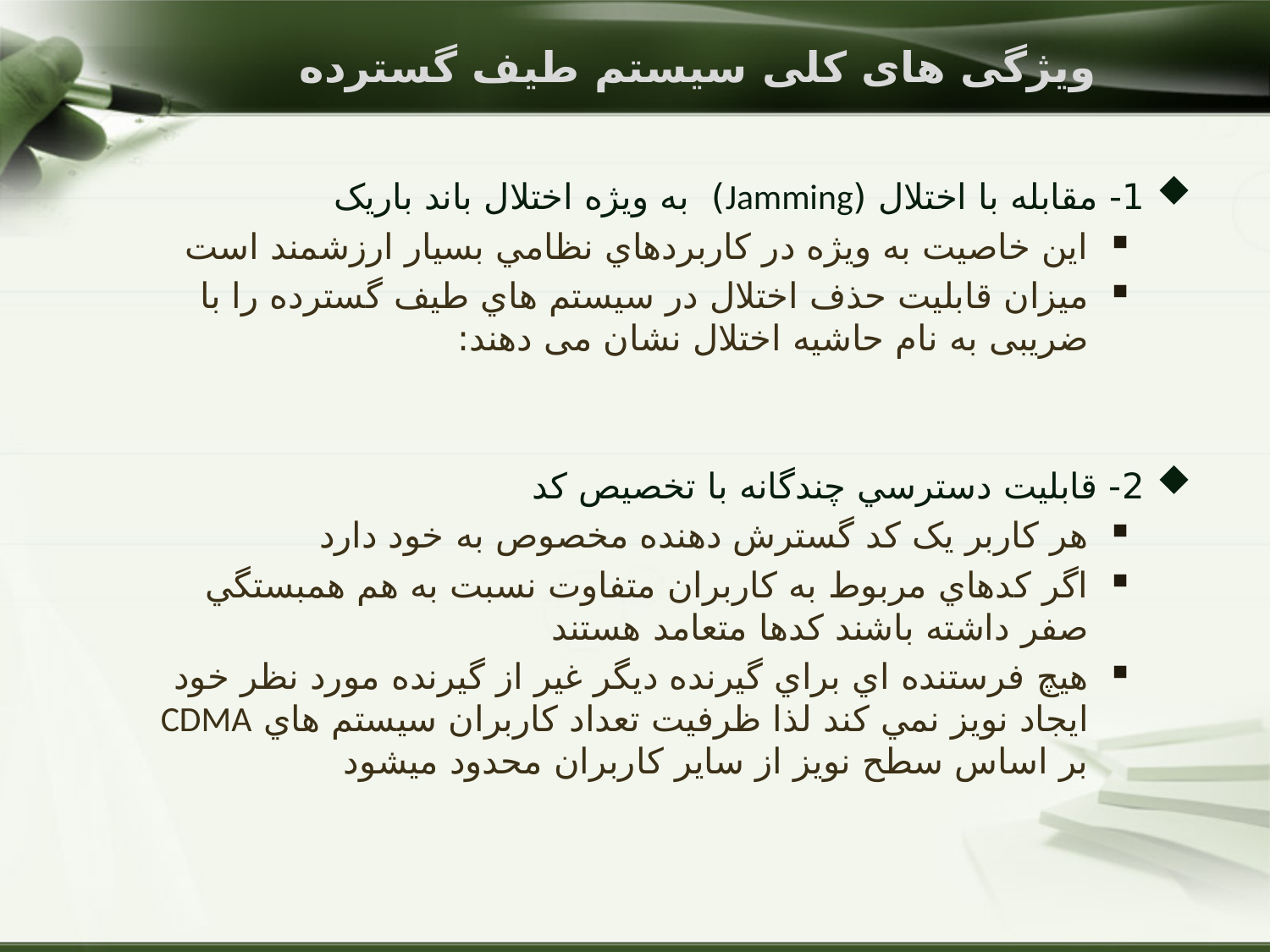

# ویژگی های کلی سیستم طیف گسترده
1- مقابله با اختلال (Jamming)  به ویژه اختلال باند باريک
اين خاصيت به ويژه در كاربردهاي نظامي بسيار ارزشمند است
ميزان قابليت حذف اختلال در سيستم هاي طيف گسترده را با ضریبی به نام حاشيه اختلال نشان می دهند:

2- قابليت دسترسي چندگانه با تخصيص كد
هر کاربر يک کد گسترش دهنده مخصوص به خود دارد
اگر کدهاي مربوط به کاربران متفاوت نسبت به هم همبستگي صفر داشته باشند کدها متعامد هستند
هيچ فرستنده اي براي گيرنده ديگر غير از گيرنده مورد نظر خود ايجاد نويز نمي کند لذا ظرفيت تعداد کاربران سيستم هاي CDMA بر اساس سطح نويز از ساير کاربران محدود مي‎شود